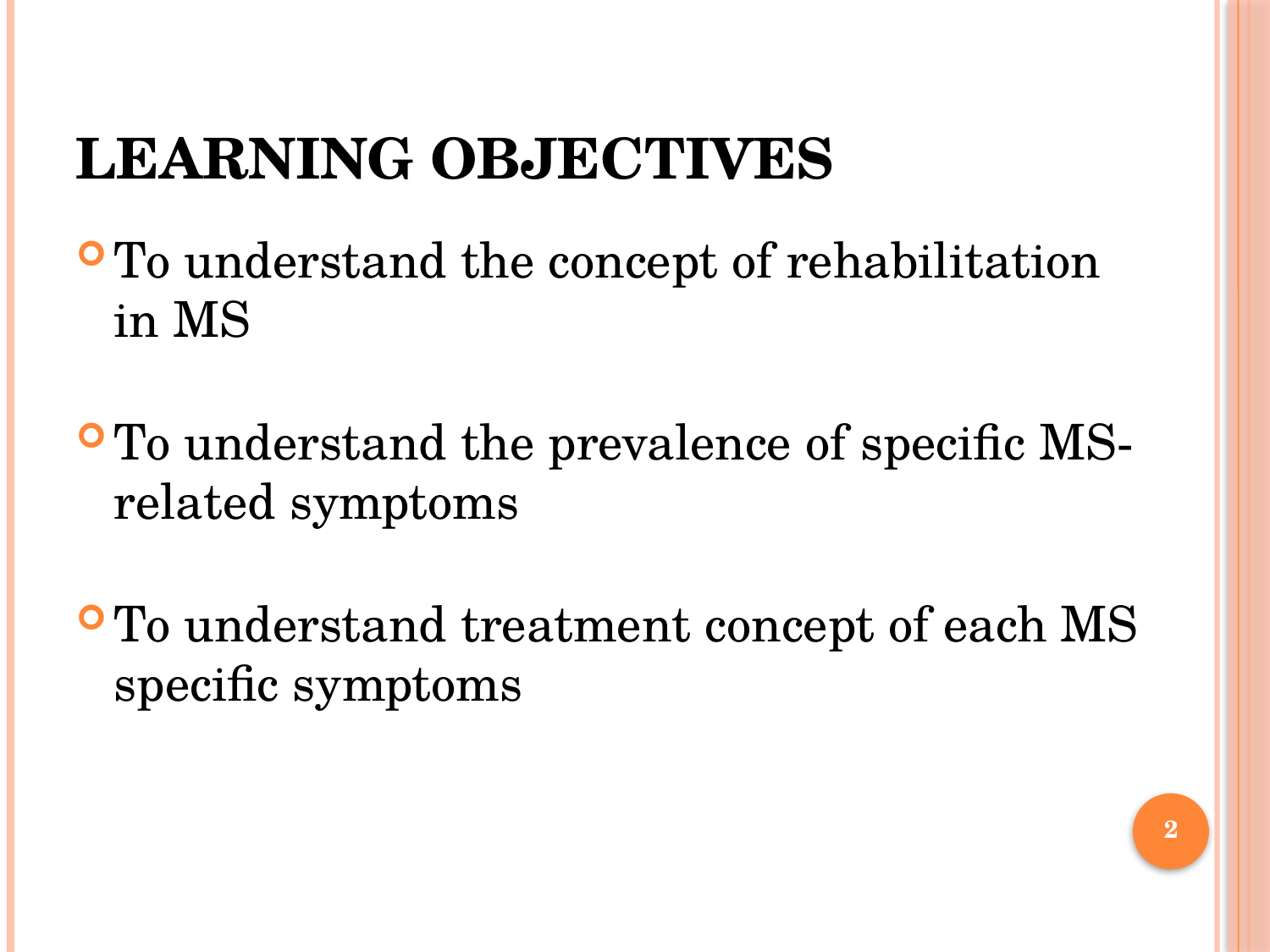

# Learning objectives
To understand the concept of rehabilitation in MS

To understand the prevalence of specific MS-related symptoms

To understand treatment concept of each MS specific symptoms

2